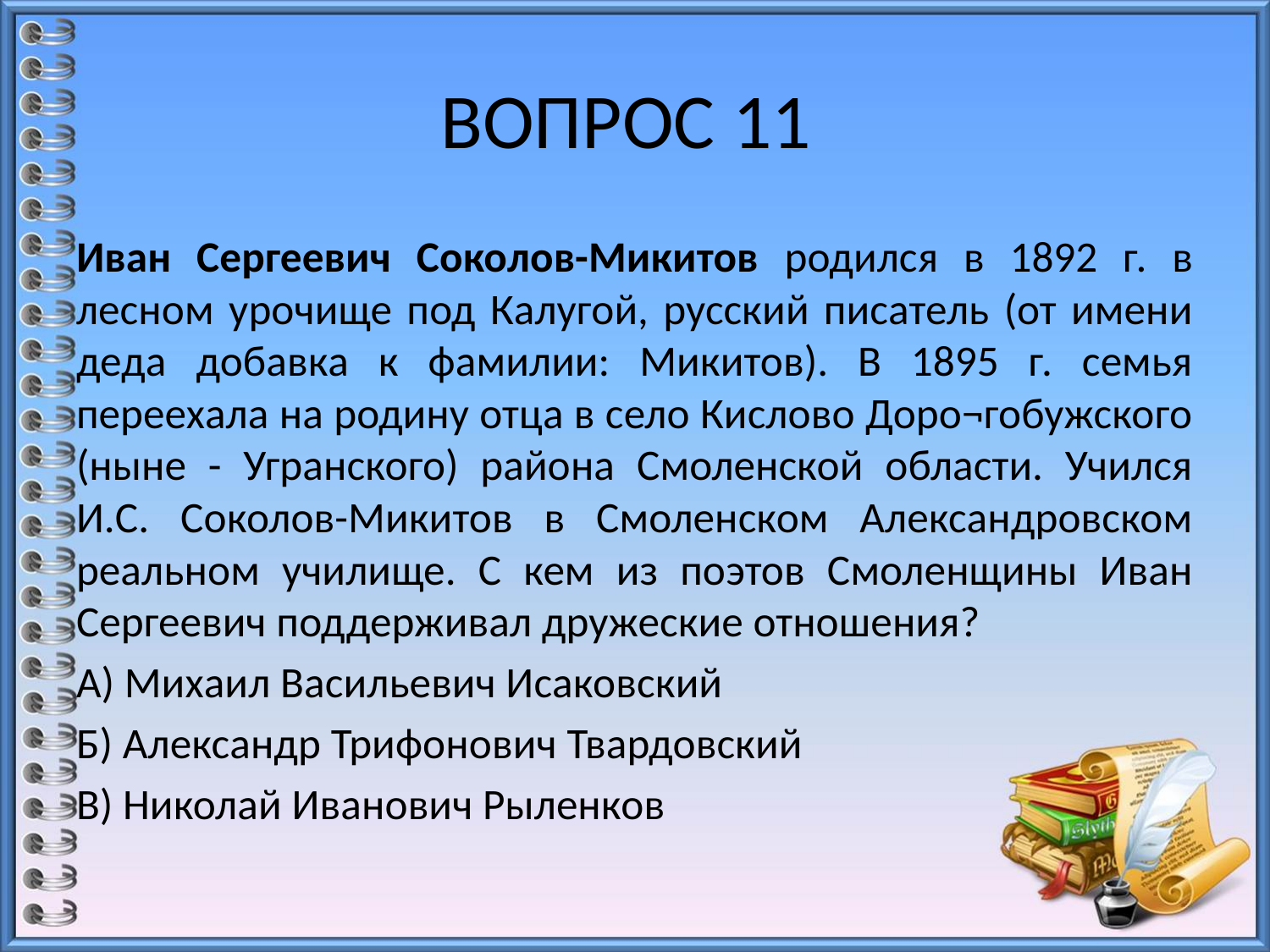

# ВОПРОС 11
Иван Сергеевич Соколов-Микитов родился в 1892 г. в лесном урочище под Калугой, русский писатель (от имени деда добавка к фамилии: Микитов). В 1895 г. семья переехала на родину отца в село Кислово Доро¬гобужского (ныне - Угранского) района Смоленской области. Учился И.С. Соколов-Микитов в Смоленском Александровском реальном училище. С кем из поэтов Смоленщины Иван Сергеевич поддерживал дружеские отношения?
А) Михаил Васильевич Исаковский
Б) Александр Трифонович Твардовский
В) Николай Иванович Рыленков